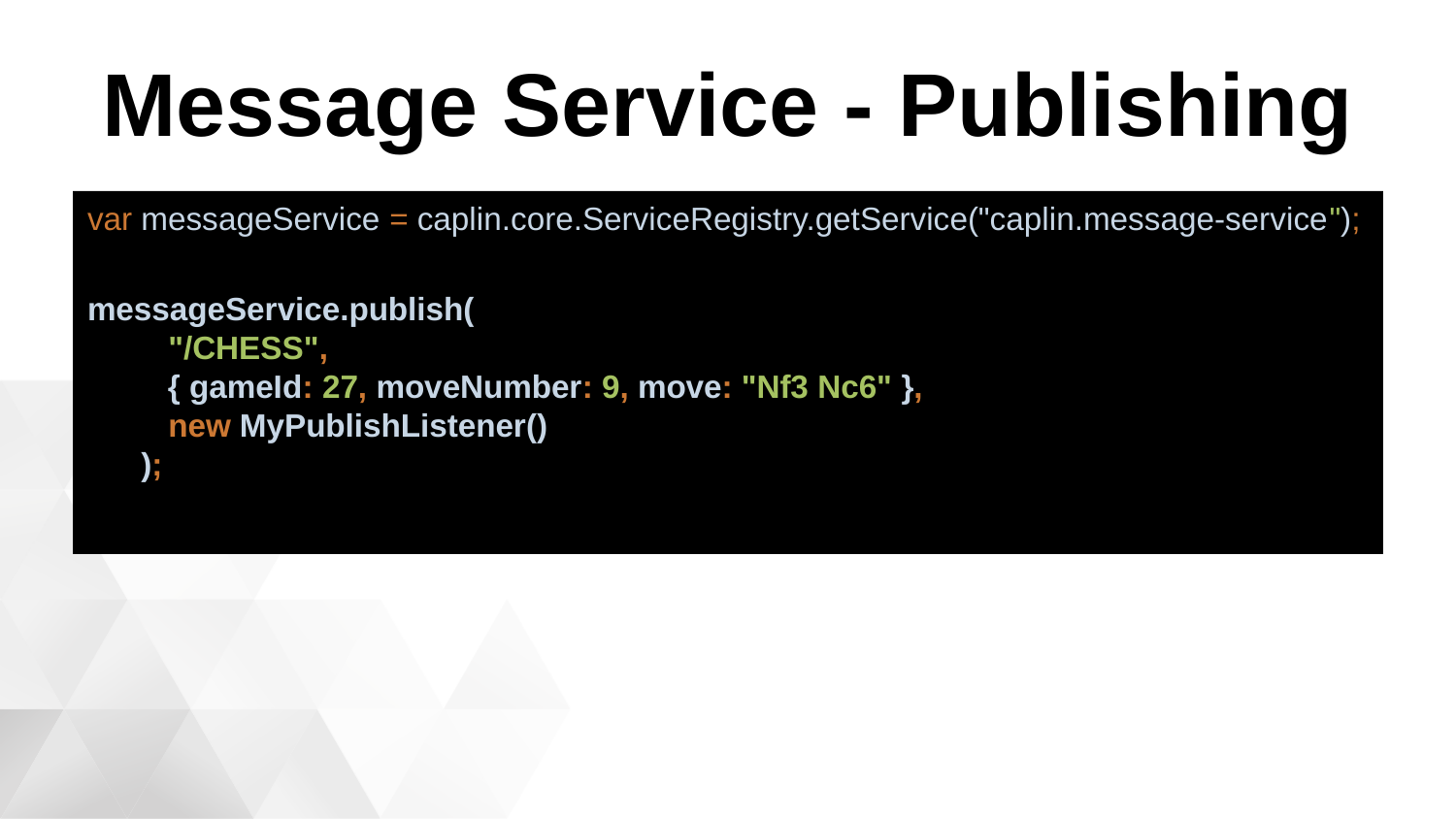

# Message Service - Publishing
var messageService = caplin.core.ServiceRegistry.getService("caplin.message-service");

messageService.publish(
         "/CHESS",
         { gameId: 27, moveNumber: 9, move: "Nf3 Nc6" },
         new MyPublishListener()
      );